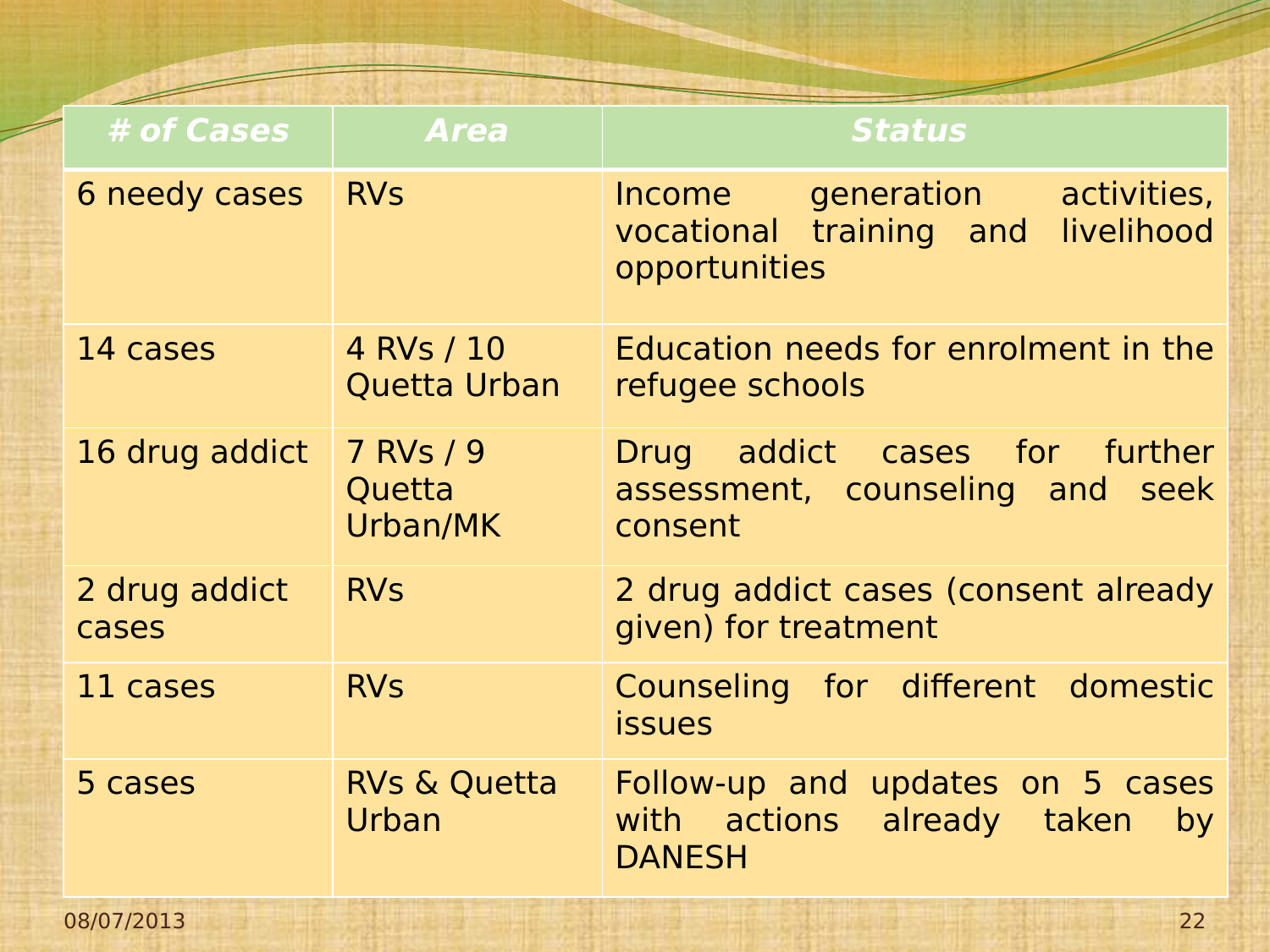

| # of Cases | Area | Status |
| --- | --- | --- |
| 6 needy cases | RVs | Income generation activities, vocational training and livelihood opportunities |
| 14 cases | 4 RVs / 10 Quetta Urban | Education needs for enrolment in the refugee schools |
| 16 drug addict | 7 RVs / 9 Quetta Urban/MK | Drug addict cases for further assessment, counseling and seek consent |
| 2 drug addict cases | RVs | 2 drug addict cases (consent already given) for treatment |
| 11 cases | RVs | Counseling for different domestic issues |
| 5 cases | RVs & Quetta Urban | Follow-up and updates on 5 cases with actions already taken by DANESH |
08/07/2013
22